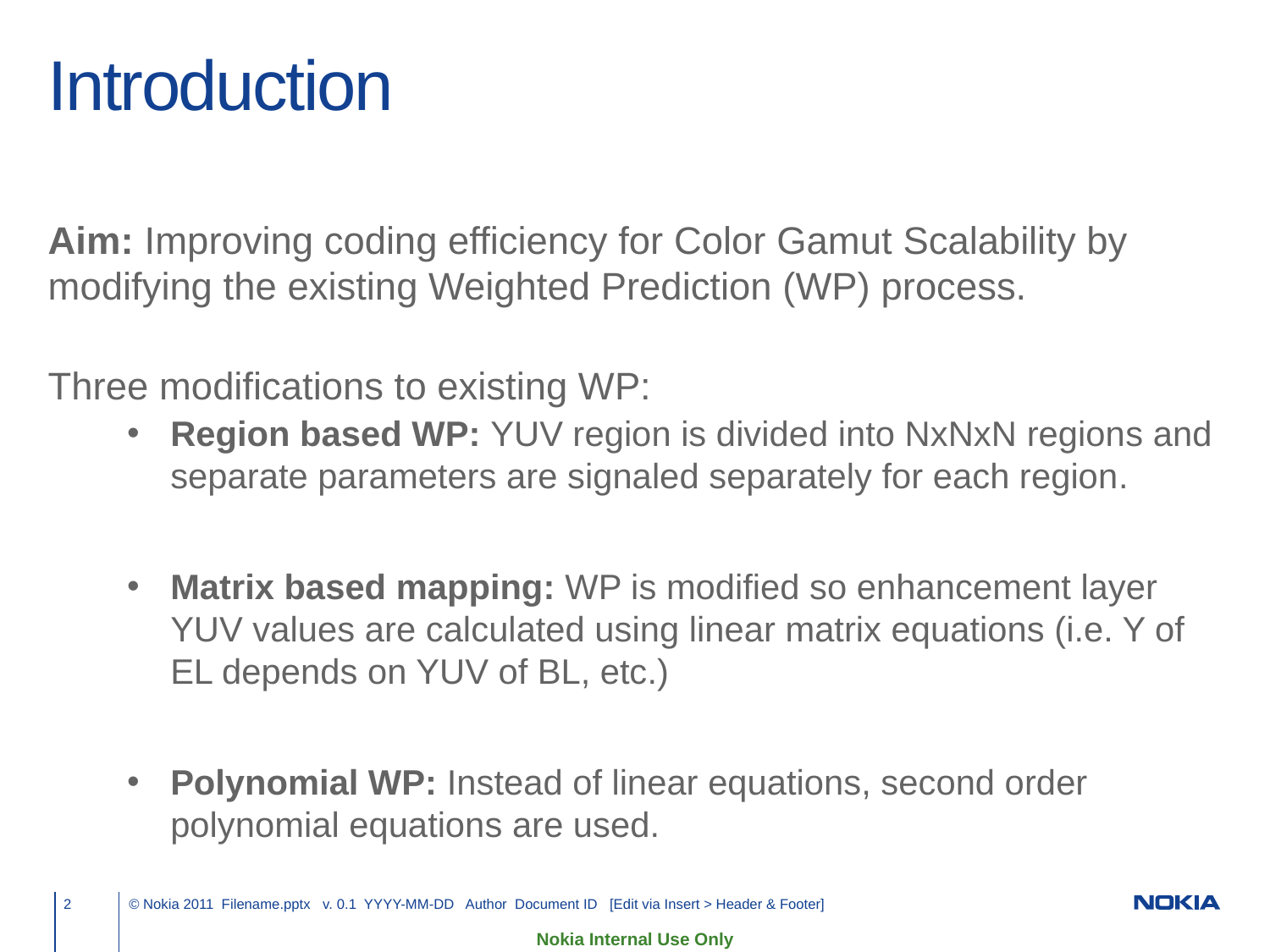

# Introduction
Aim: Improving coding efficiency for Color Gamut Scalability by modifying the existing Weighted Prediction (WP) process.

Three modifications to existing WP:
Region based WP: YUV region is divided into NxNxN regions and separate parameters are signaled separately for each region.

Matrix based mapping: WP is modified so enhancement layer YUV values are calculated using linear matrix equations (i.e. Y of EL depends on YUV of BL, etc.)

Polynomial WP: Instead of linear equations, second order polynomial equations are used.
2
© Nokia 2011  Filename.pptx   v. 0.1  YYYY-MM-DD   Author  Document ID   [Edit via Insert > Header & Footer]